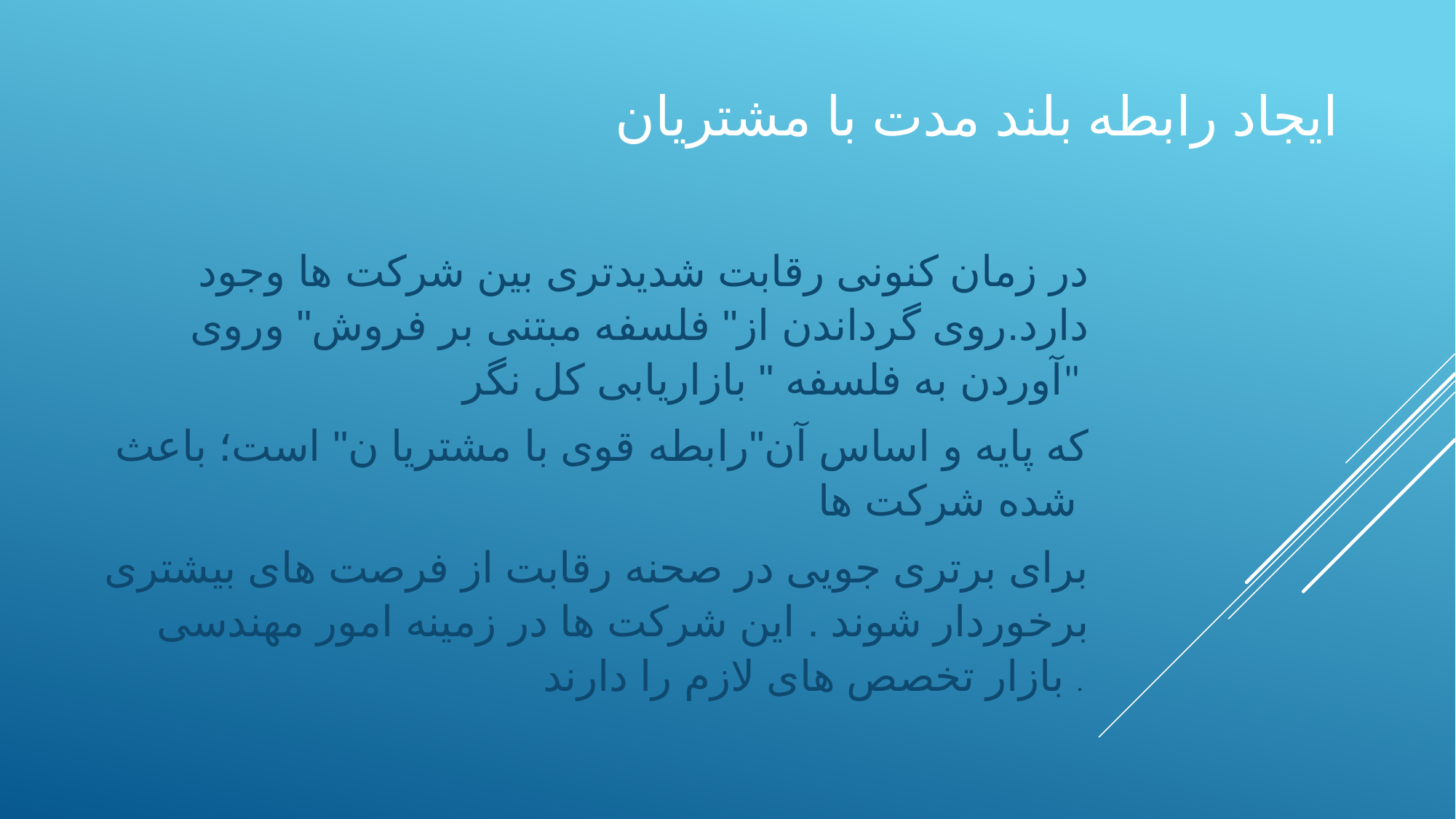

# ایجاد رابطه بلند مدت با مشتریان
در زمان کنونی رقابت شدیدتری بین شرکت ها وجود دارد.روی گرداندن از" فلسفه مبتنی بر فروش" وروی آوردن به فلسفه " بازاریابی کل نگر"
که پایه و اساس آن"رابطه قوی با مشتریا ن" است؛ باعث شده شرکت ها
برای برتری جویی در صحنه رقابت از فرصت های بیشتری برخوردار شوند . این شرکت ها در زمینه امور مهندسی بازار تخصص های لازم را دارند .